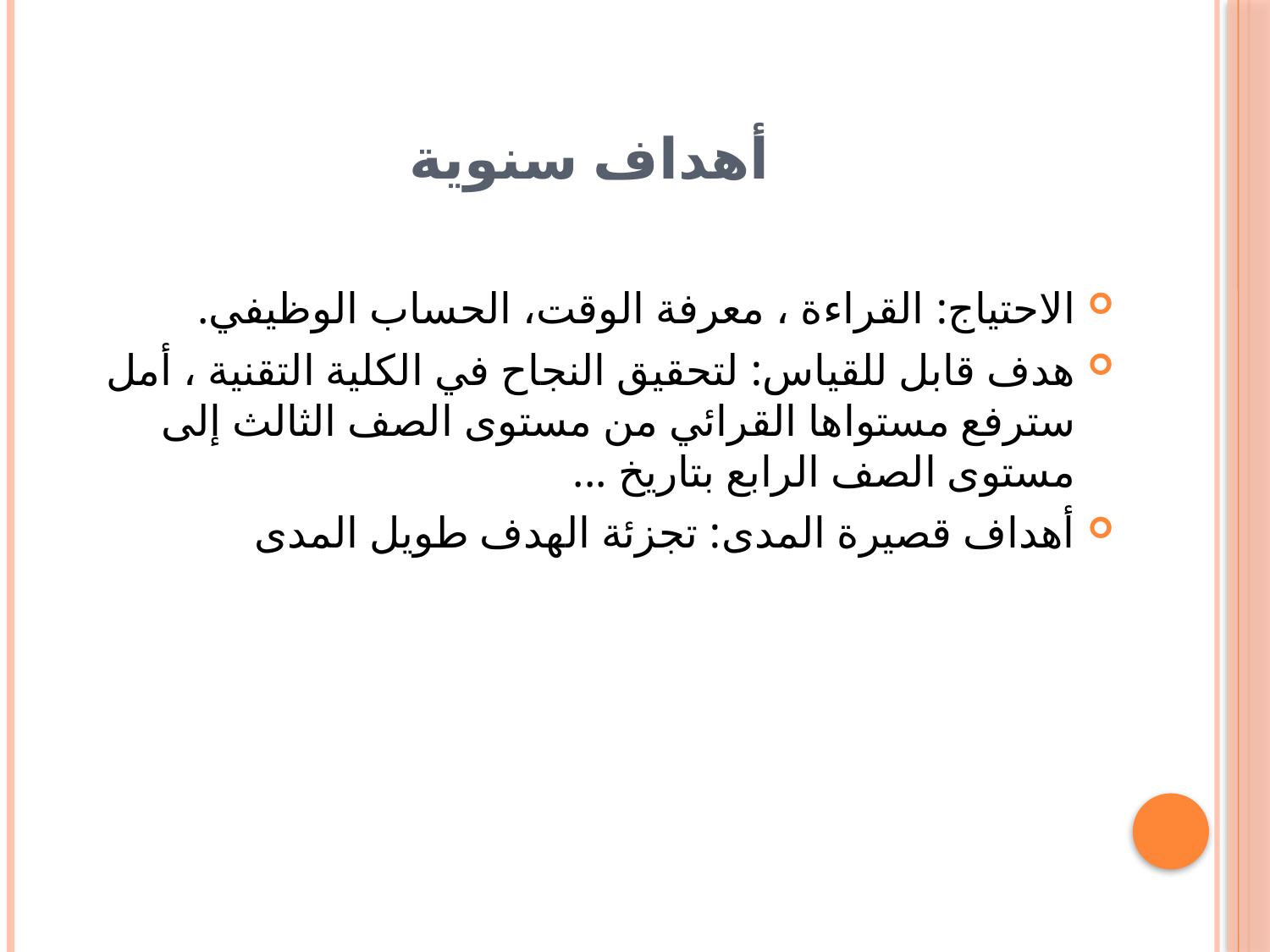

# أهداف سنوية
الاحتياج: القراءة ، معرفة الوقت، الحساب الوظيفي.
هدف قابل للقياس: لتحقيق النجاح في الكلية التقنية ، أمل سترفع مستواها القرائي من مستوى الصف الثالث إلى مستوى الصف الرابع بتاريخ ...
أهداف قصيرة المدى: تجزئة الهدف طويل المدى